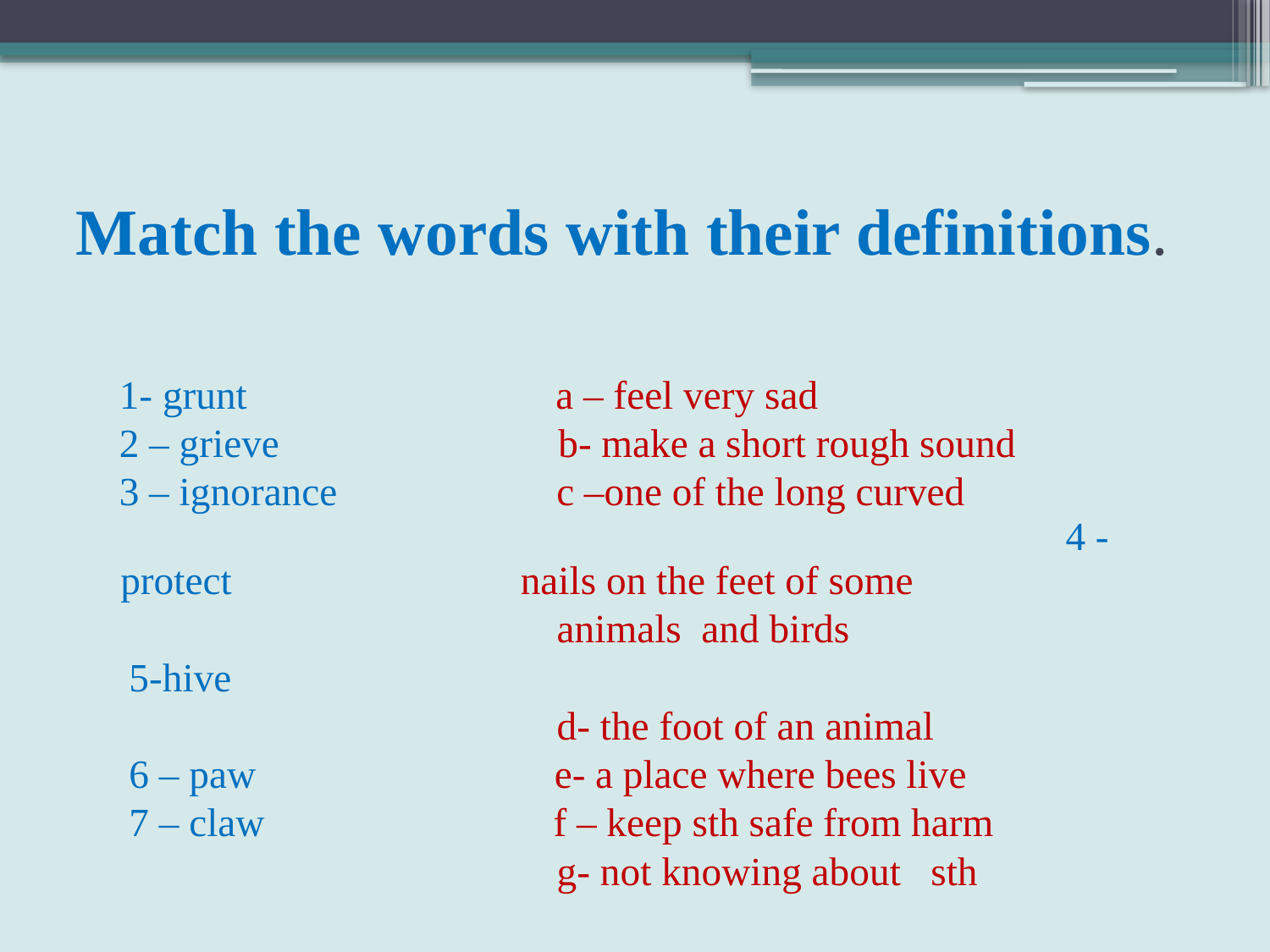

# Match the words with their definitions.

   1- grunt                               a – feel very sad
   2 – grieve                            b- make a short rough sound
   3 – ignorance                      c –one of the long curved                                                                                                                      4 -protect                             nails on the feet of some
                                               animals  and birds
    5-hive
                                               d- the foot of an animal
    6 – paw                              e- a place where bees live
    7 – claw                             f – keep sth safe from harm
                                               g- not knowing about   sth